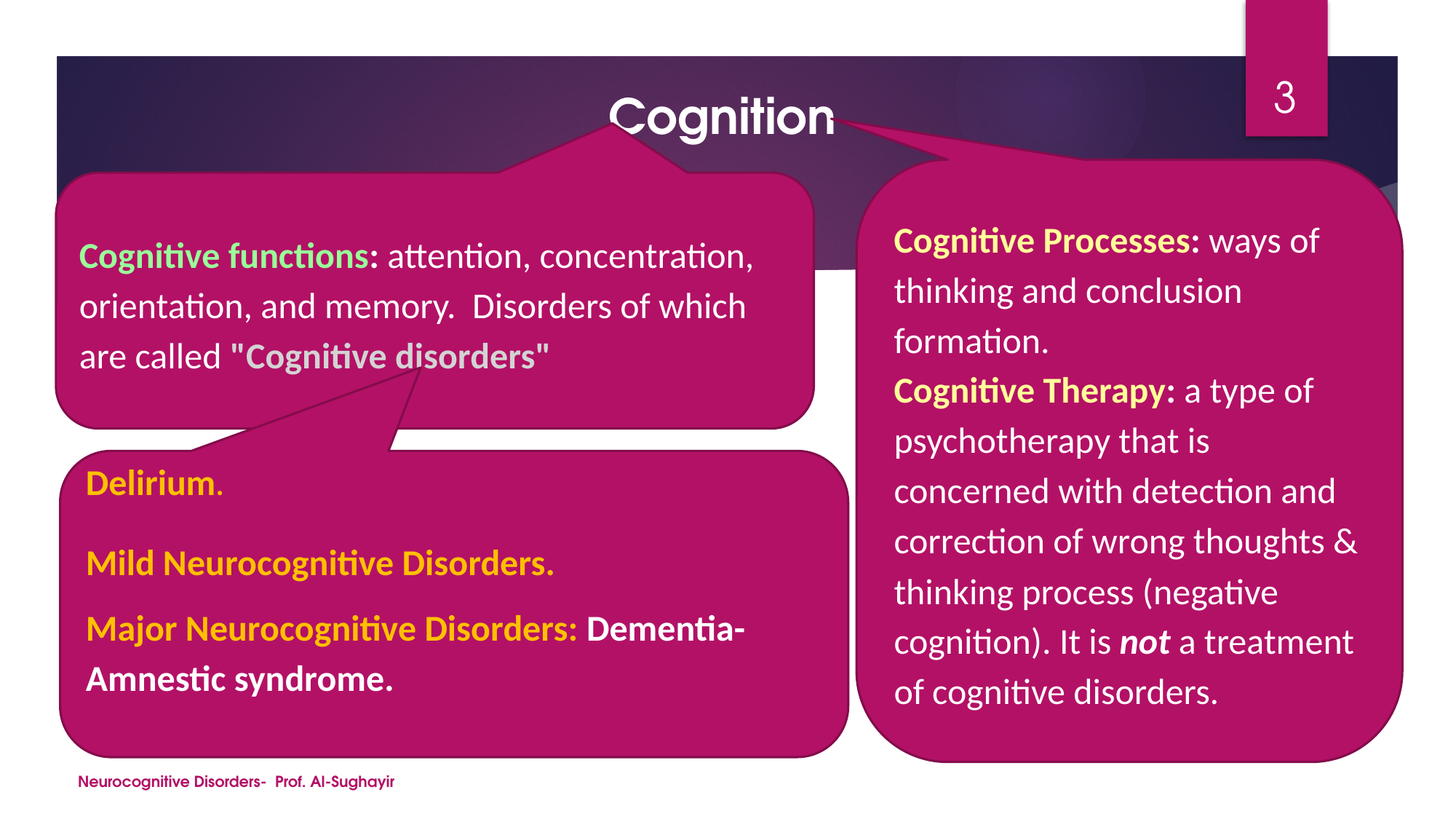

3
# Cognition
Cognitive Processes: ways of thinking and conclusion formation.                                  Cognitive Therapy: a type of psychotherapy that is concerned with detection and correction of wrong thoughts & thinking process (negative cognition). It is not a treatment of cognitive disorders.
Cognitive functions: attention, concentration, orientation, and memory.  Disorders of which are called "Cognitive disorders"

Delirium.
Mild Neurocognitive Disorders.
Major Neurocognitive Disorders: Dementia-Amnestic syndrome.

Neurocognitive Disorders-  Prof. Al-Sughayir